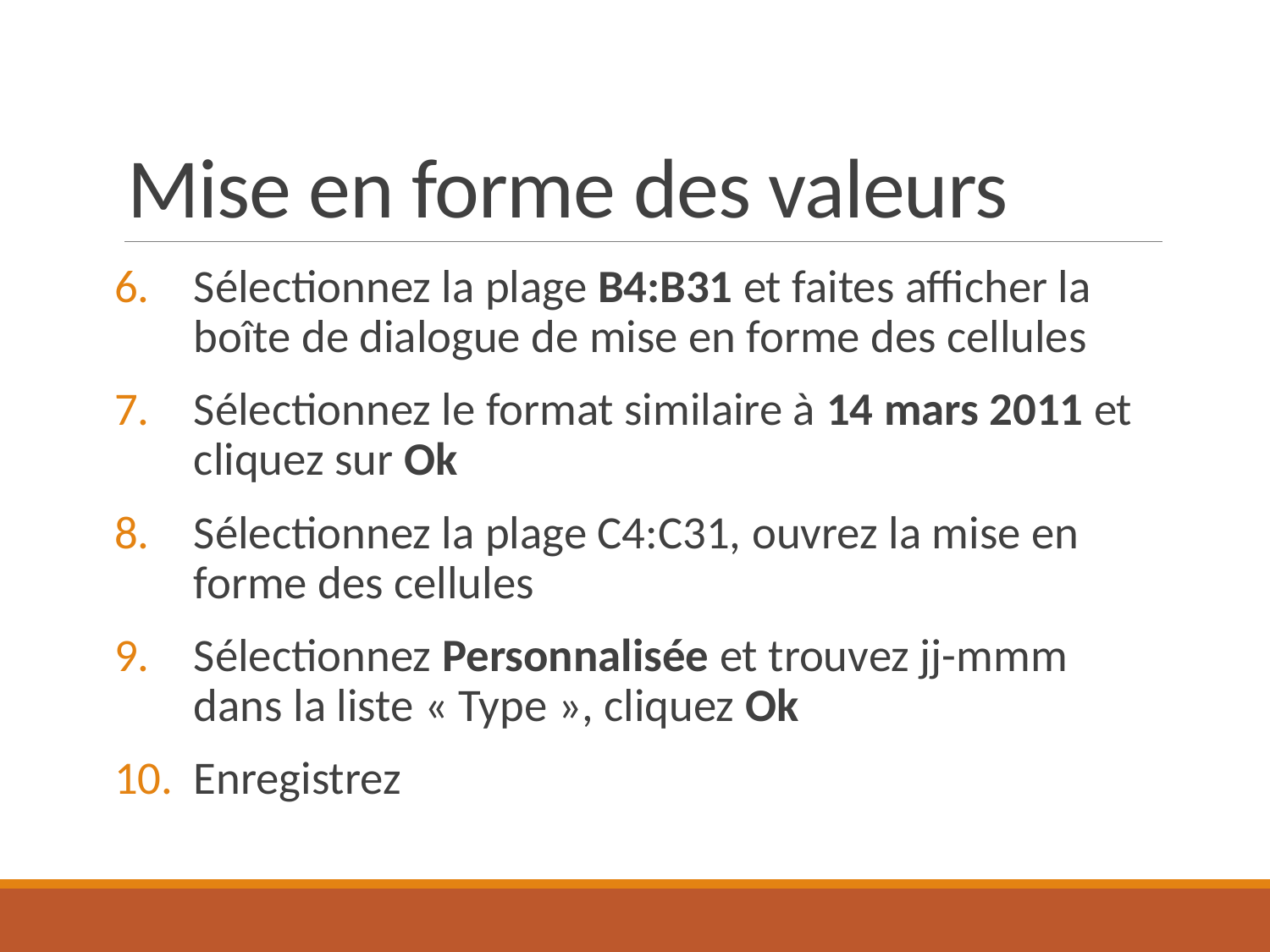

# Mise en forme des valeurs
Sélectionnez la plage B4:B31 et faites afficher la boîte de dialogue de mise en forme des cellules
Sélectionnez le format similaire à 14 mars 2011 et cliquez sur Ok
Sélectionnez la plage C4:C31, ouvrez la mise en forme des cellules
Sélectionnez Personnalisée et trouvez jj-mmm dans la liste « Type », cliquez Ok
Enregistrez